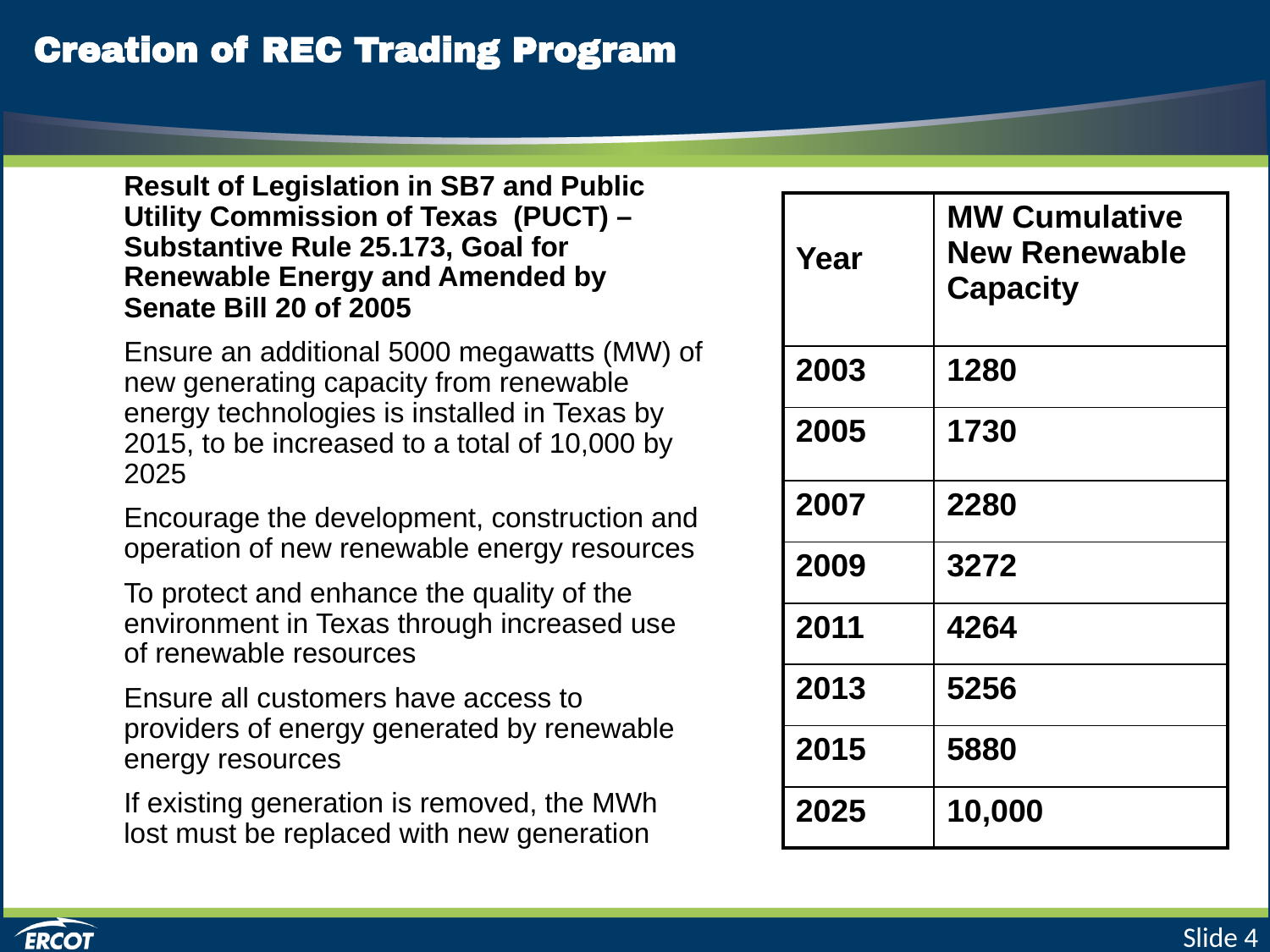

# Creation of REC Trading Program
	Result of Legislation in SB7 and Public Utility Commission of Texas  (PUCT) – Substantive Rule 25.173, Goal for Renewable Energy and Amended by Senate Bill 20 of 2005
Ensure an additional 5000 megawatts (MW) of new generating capacity from renewable energy technologies is installed in Texas by 2015, to be increased to a total of 10,000 by 2025
Encourage the development, construction and operation of new renewable energy resources
To protect and enhance the quality of the environment in Texas through increased use of renewable resources
Ensure all customers have access to providers of energy generated by renewable energy resources
If existing generation is removed, the MWh lost must be replaced with new generation
| Year | MW Cumulative New Renewable Capacity |
| --- | --- |
| 2003 | 1280 |
| 2005 | 1730 |
| 2007 | 2280 |
| 2009 | 3272 |
| 2011 | 4264 |
| 2013 | 5256 |
| 2015 | 5880 |
| 2025 | 10,000 |